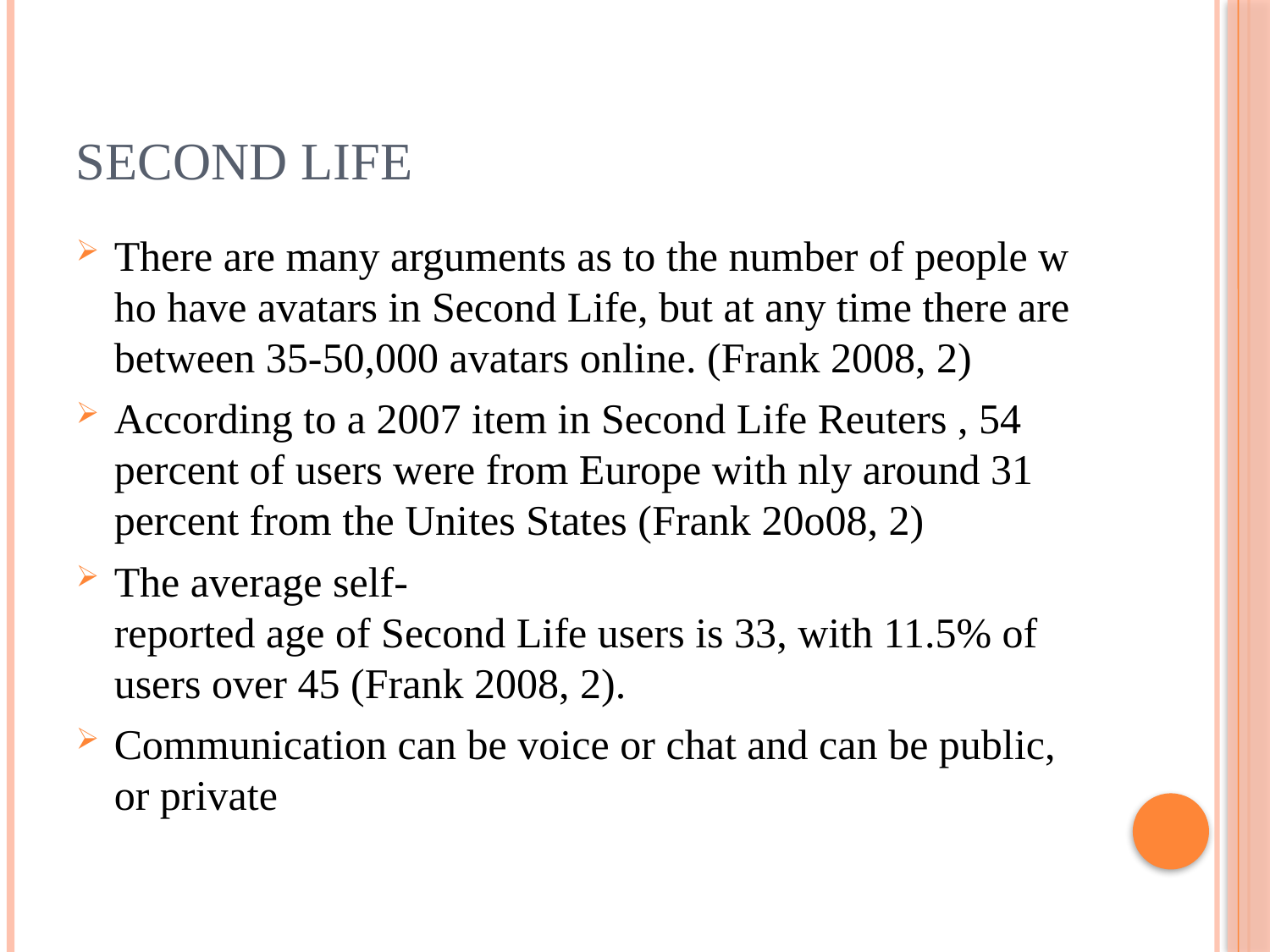

# Second Life
There are many arguments as to the number of people who have avatars in Second Life, but at any time there are between 35-50,000 avatars online. (Frank 2008, 2)
According to a 2007 item in Second Life Reuters , 54 percent of users were from Europe with nly around 31 percent from the Unites States (Frank 20o08, 2)
The average self‐reported age of Second Life users is 33, with 11.5% of  users over 45 (Frank 2008, 2).
Communication can be voice or chat and can be public, or private